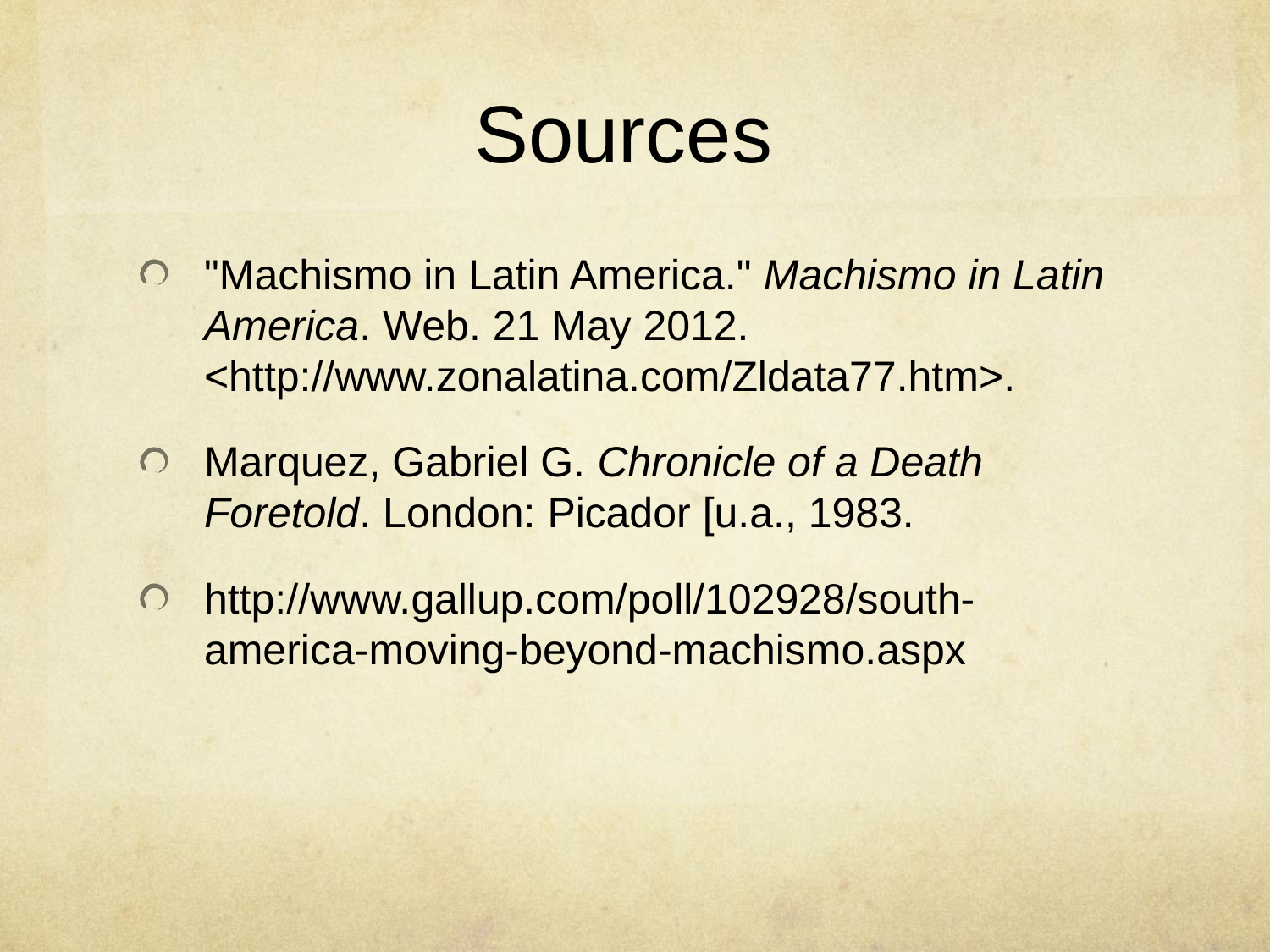

# Sources
"Machismo in Latin America." Machismo in Latin America. Web. 21 May 2012. <http://www.zonalatina.com/Zldata77.htm>.
Marquez, Gabriel G. Chronicle of a Death Foretold. London: Picador [u.a., 1983.
http://www.gallup.com/poll/102928/south-america-moving-beyond-machismo.aspx